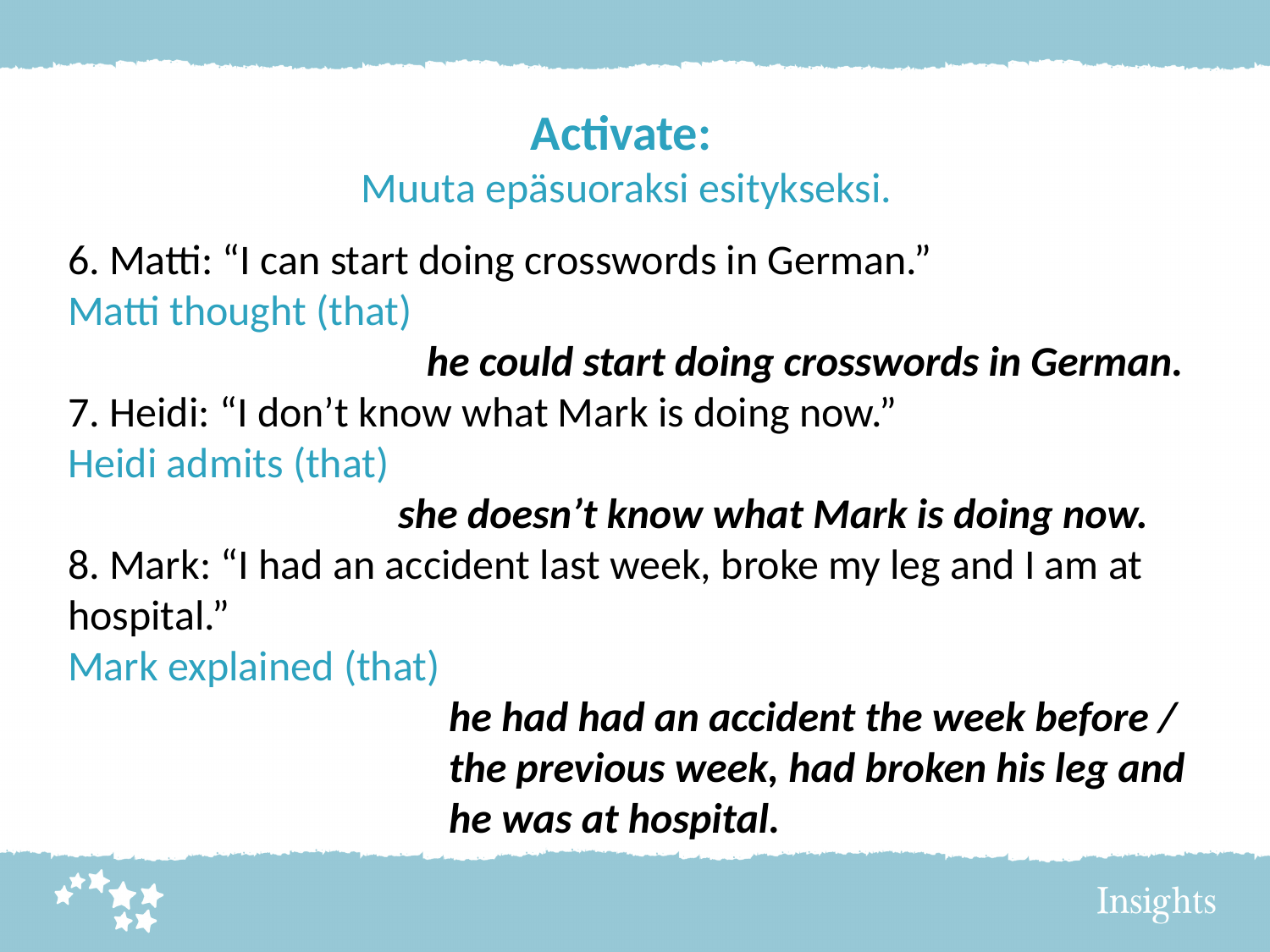

# Activate: Muuta epäsuoraksi esitykseksi.
6. Matti: “I can start doing crosswords in German.”
Matti thought (that)
		           he could start doing crosswords in German.
7. Heidi: “I don’t know what Mark is doing now.”
Heidi admits (that)
		        she doesn’t know what Mark is doing now.
8. Mark: “I had an accident last week, broke my leg and I am at hospital.”
Mark explained (that)
	 		he had had an accident the week before / 			the previous week, had broken his leg and 			he was at hospital.